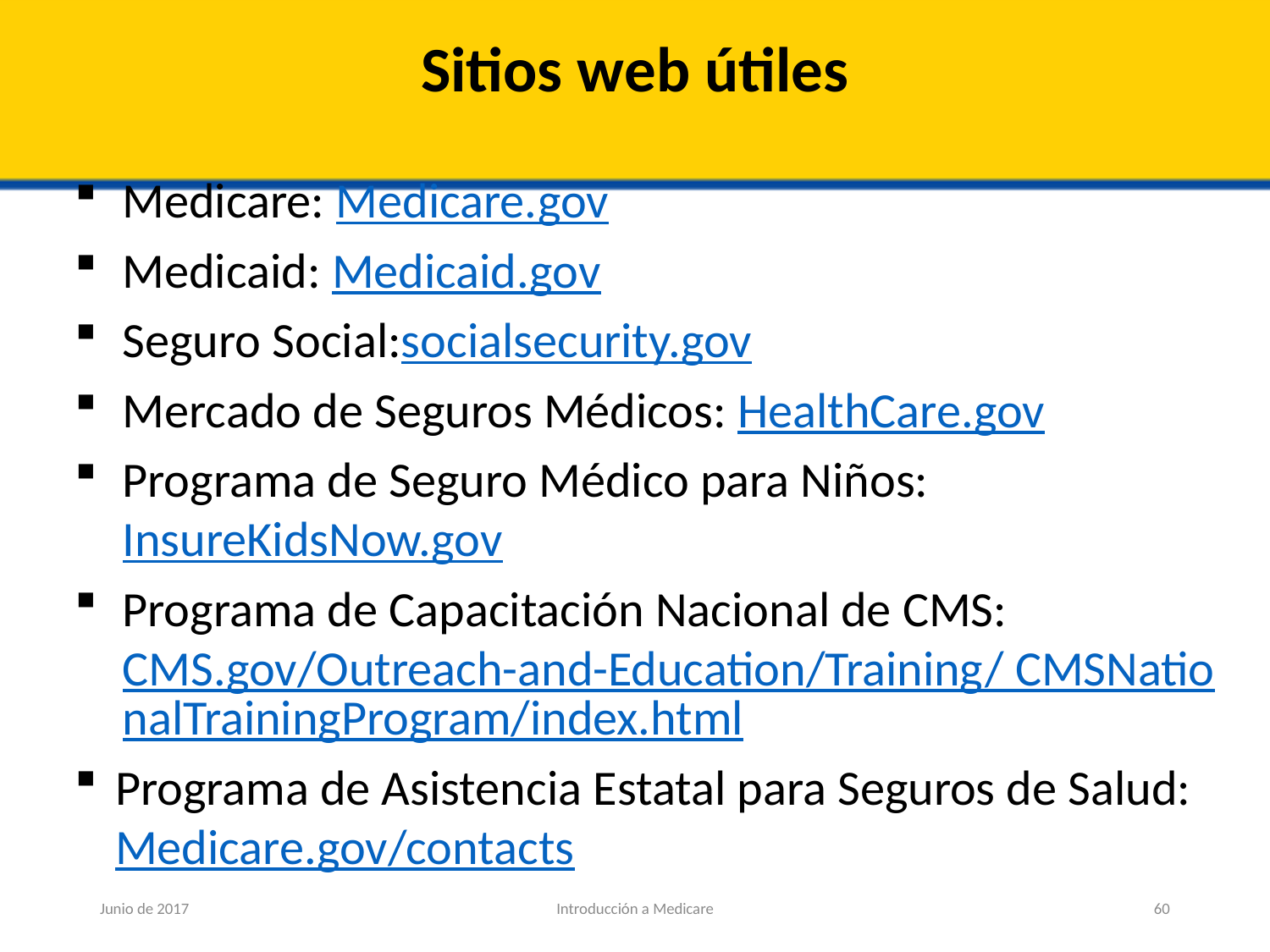

# Sitios web útiles
Medicare: Medicare.gov
Medicaid: Medicaid.gov
Seguro Social:socialsecurity.gov
Mercado de Seguros Médicos: HealthCare.gov
Programa de Seguro Médico para Niños: InsureKidsNow.gov
Programa de Capacitación Nacional de CMS: CMS.gov/Outreach-and-Education/Training/ CMSNationalTrainingProgram/index.html
Programa de Asistencia Estatal para Seguros de Salud: Medicare.gov/contacts
Junio de 2017
Introducción a Medicare
60